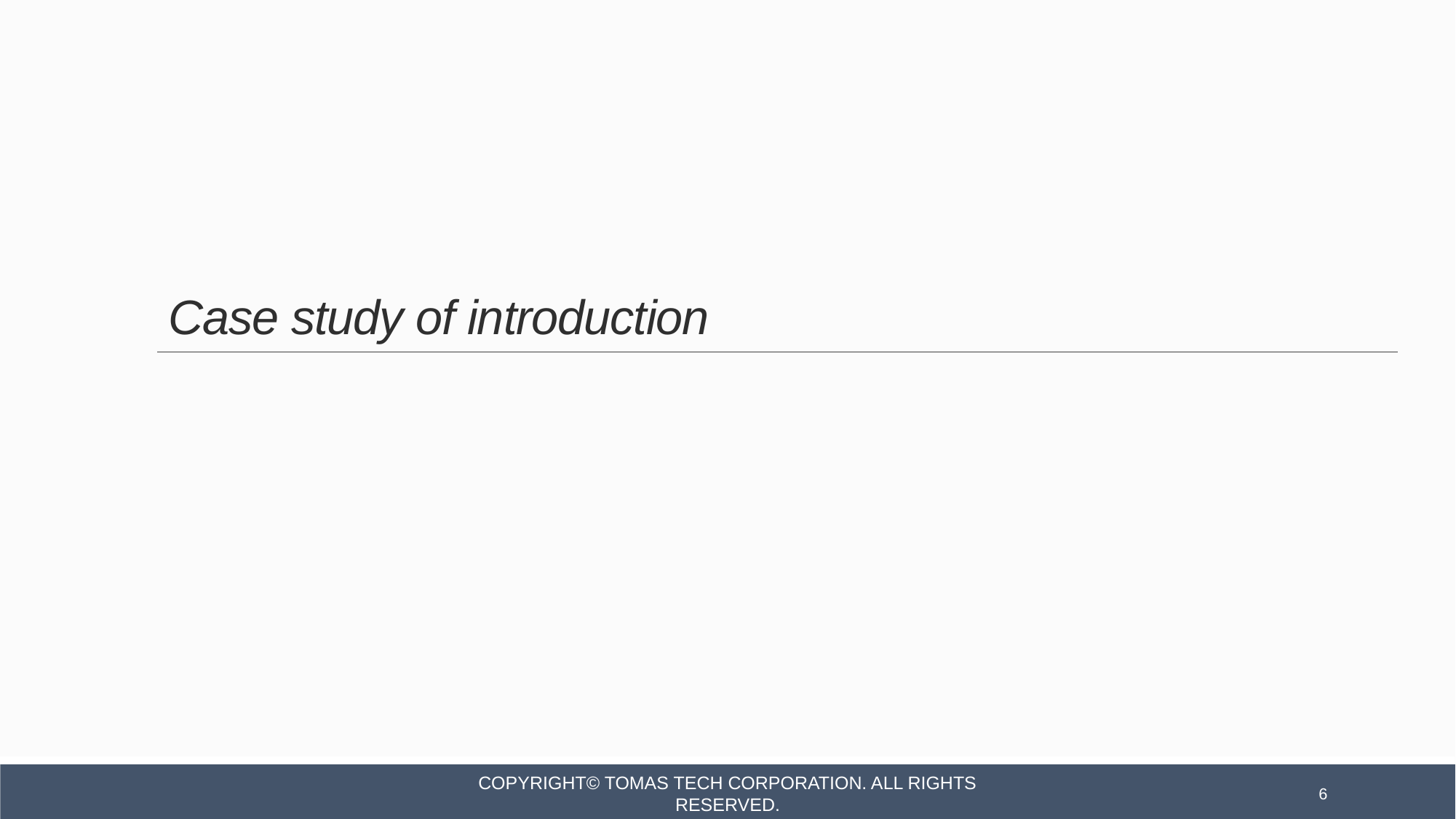

Case study of introduction
Copyright© TOMAS TECH CORPORATION. All rights reserved.
6